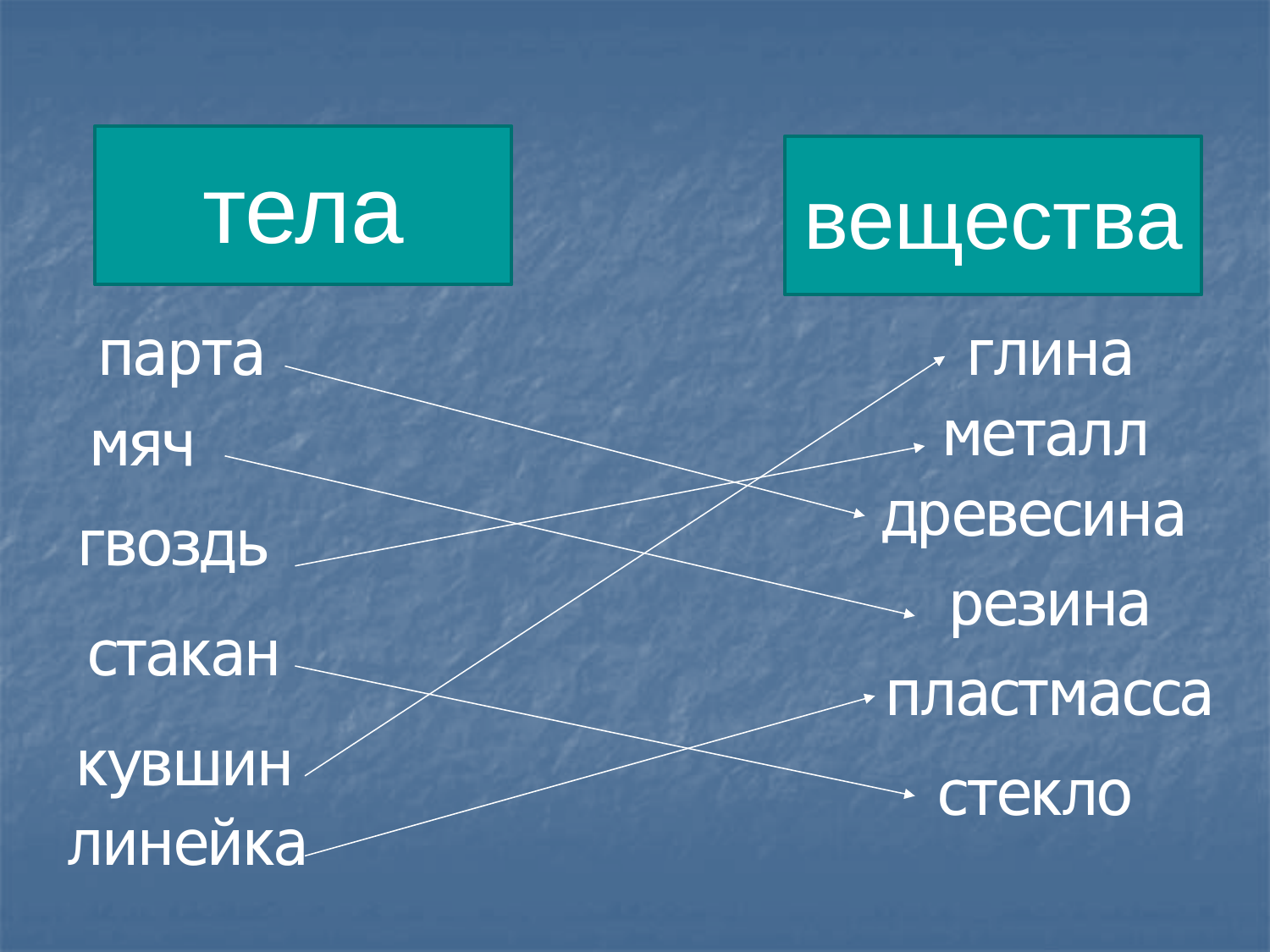

тела
вещества
парта
глина

металл
мяч

древесина
гвоздь
резина
стакан
пластмасса

кувшин
стекло
линейка